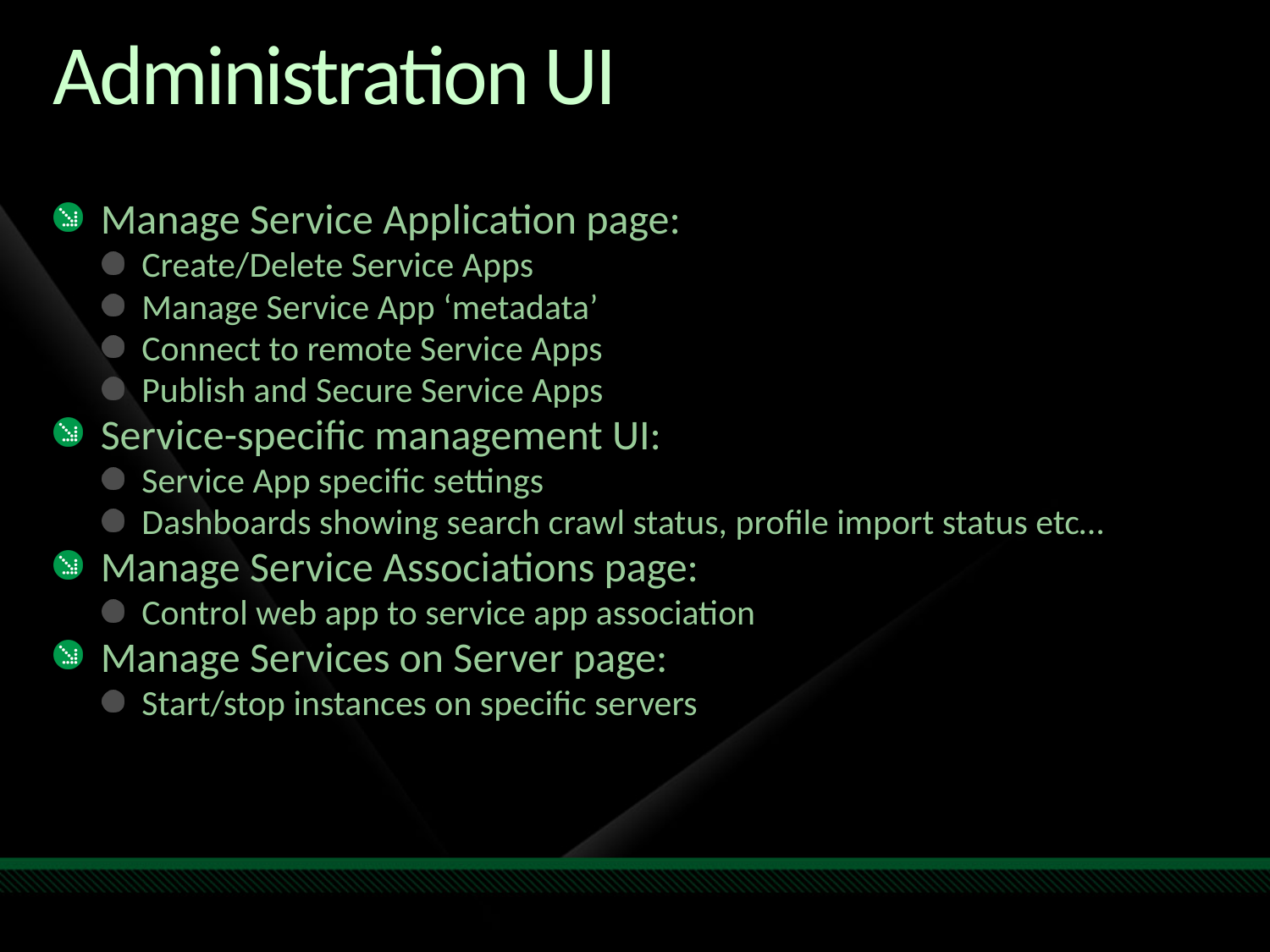

# Administration UI
Manage Service Application page:
Create/Delete Service Apps
Manage Service App ‘metadata’
Connect to remote Service Apps
Publish and Secure Service Apps
Service-specific management UI:
Service App specific settings
Dashboards showing search crawl status, profile import status etc…
Manage Service Associations page:
Control web app to service app association
Manage Services on Server page:
Start/stop instances on specific servers